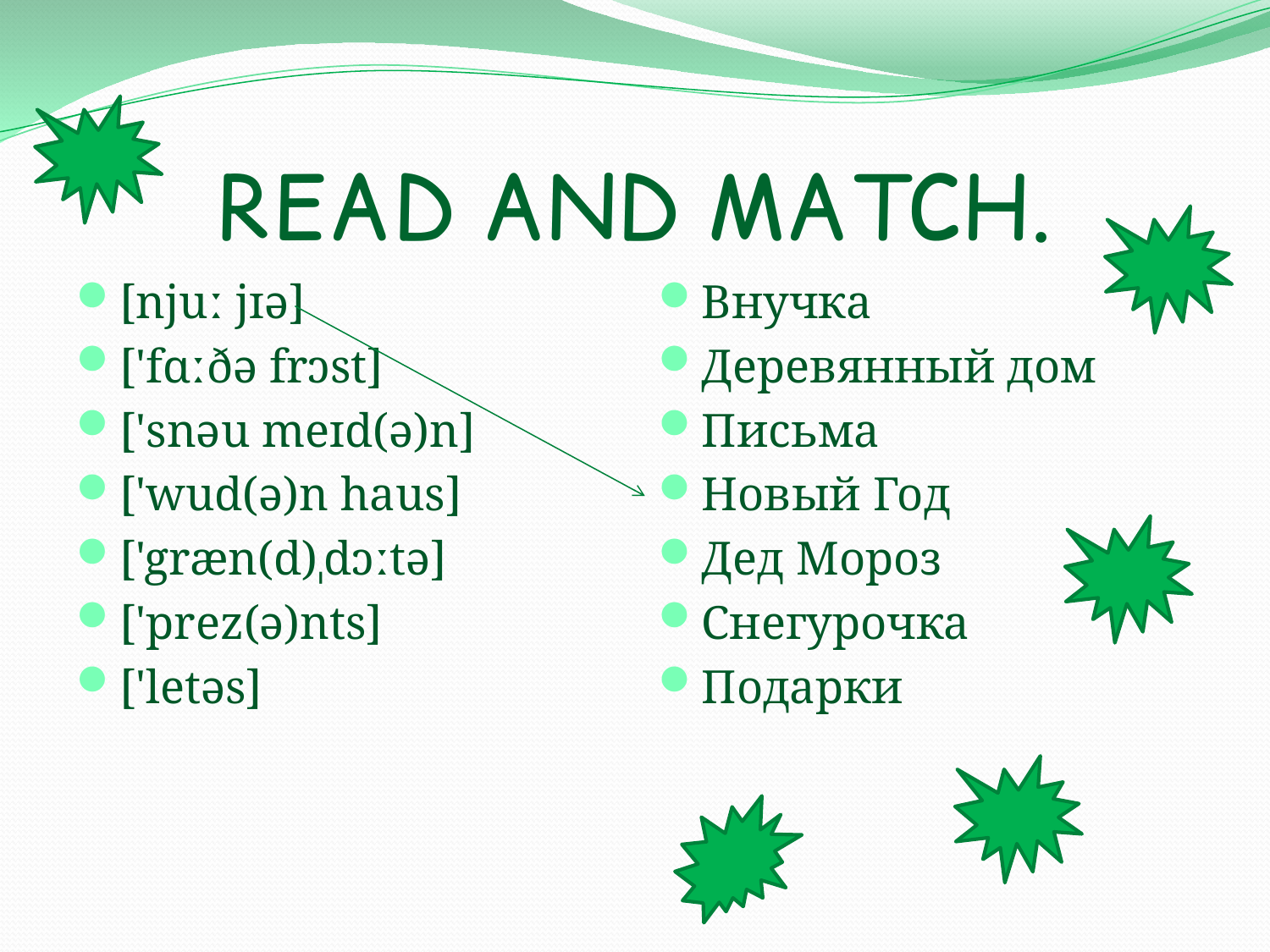

# READ AND MATCH.

[njuː jɪə]
['fɑːðə frɔst]
['snəu meɪd(ə)n]
['wud(ə)n haus]
['græn(d)ˌdɔːtə]
['prez(ə)nts]
['letəs]
Внучка
Деревянный дом
Письма
Новый Год
Дед Мороз
Снегурочка
Подарки